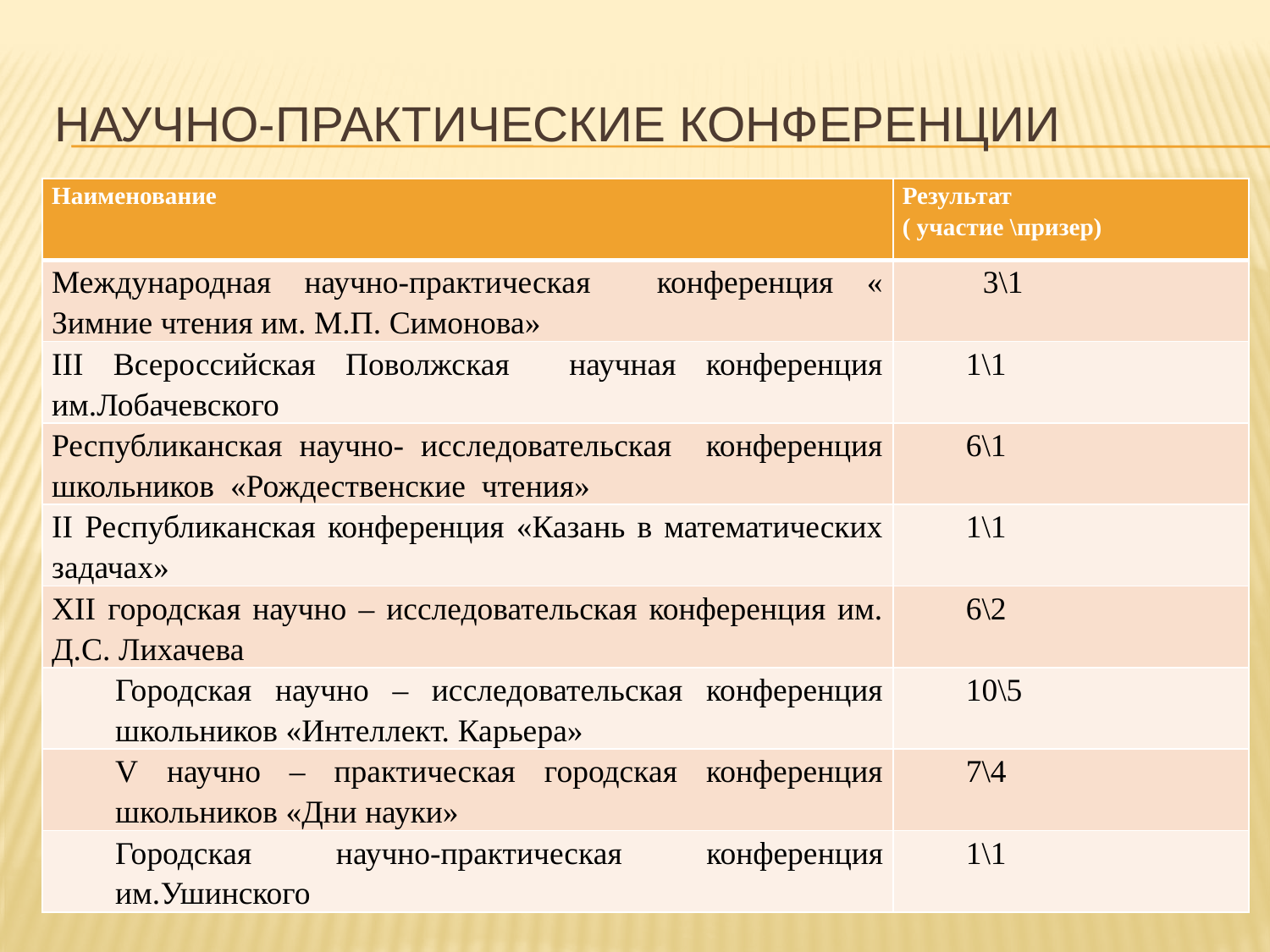

# Научно-практические конференции
| Наименование | Результат ( участие \призер) |
| --- | --- |
| Международная научно-практическая конференция « Зимние чтения им. М.П. Симонова» | 3\1 |
| III Всероссийская Поволжская научная конференция им.Лобачевского | 1\1 |
| Республиканская научно- исследовательская конференция школьников «Рождественские чтения» | 6\1 |
| II Республиканская конференция «Казань в математических задачах» | 1\1 |
| XII городская научно – исследовательская конференция им. Д.С. Лихачева | 6\2 |
| Городская научно – исследовательская конференция школьников «Интеллект. Карьера» | 10\5 |
| V научно – практическая городская конференция школьников «Дни науки» | 7\4 |
| Городская научно-практическая конференция им.Ушинского | 1\1 |